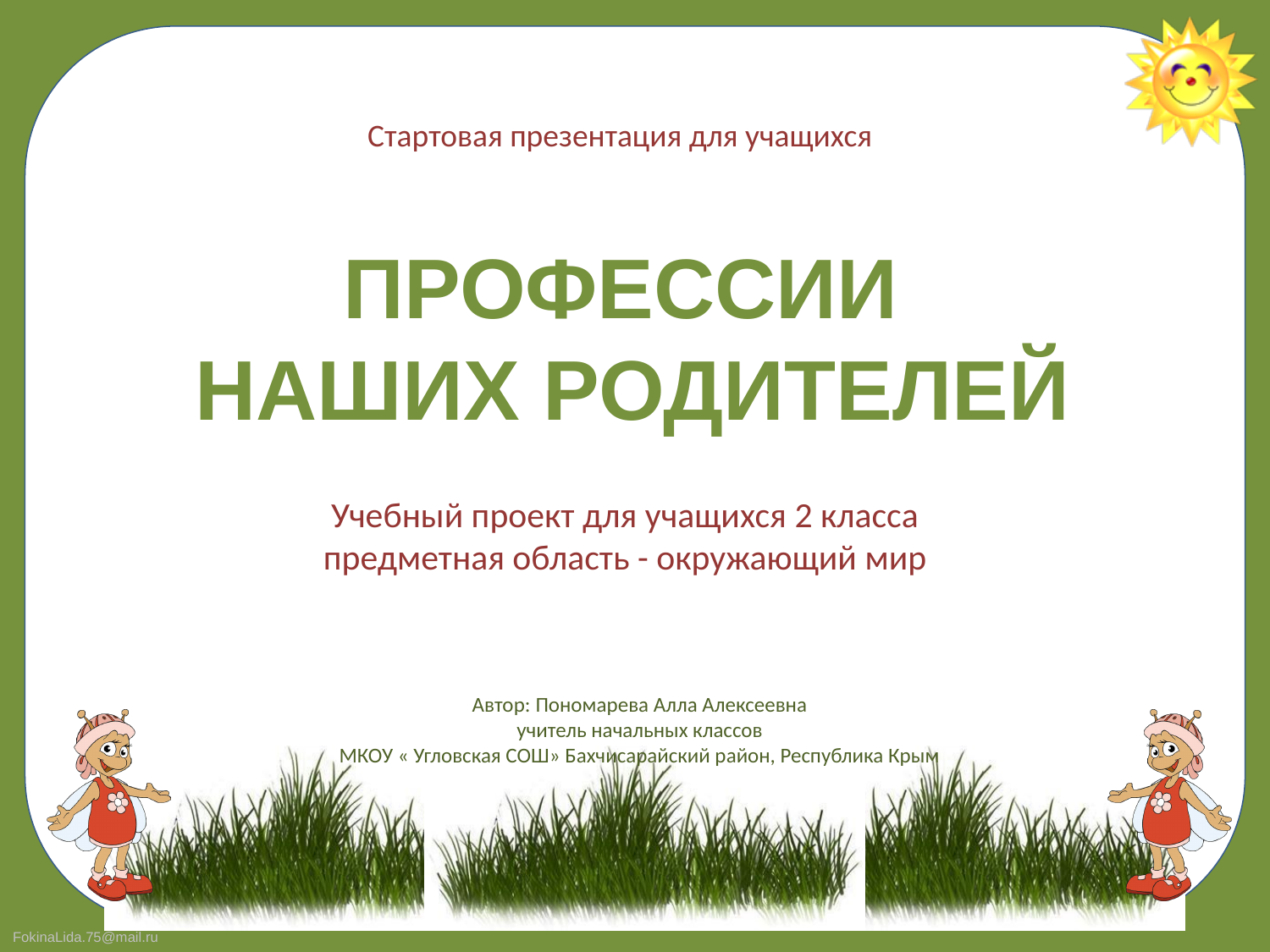

Стартовая презентация для учащихся
Профессии
наших родителей
Учебный проект для учащихся 2 класса
предметная область - окружающий мир
Автор: Пономарева Алла Алексеевна
учитель начальных классов
МКОУ « Угловская СОШ» Бахчисарайский район, Республика Крым